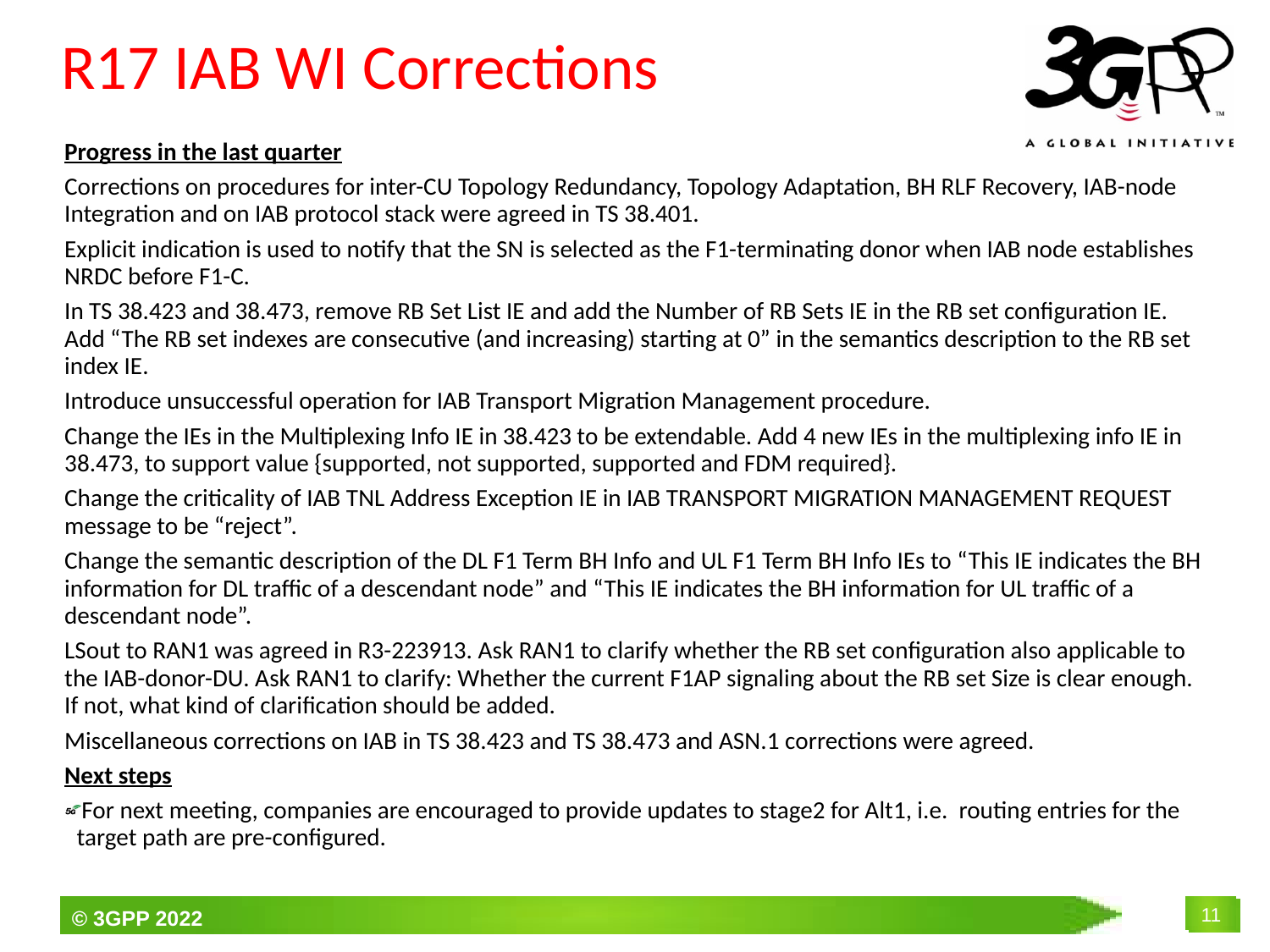

# R17 IAB WI Corrections
Progress in the last quarter
Corrections on procedures for inter-CU Topology Redundancy, Topology Adaptation, BH RLF Recovery, IAB-node Integration and on IAB protocol stack were agreed in TS 38.401.
Explicit indication is used to notify that the SN is selected as the F1-terminating donor when IAB node establishes NRDC before F1-C.
In TS 38.423 and 38.473, remove RB Set List IE and add the Number of RB Sets IE in the RB set configuration IE. Add “The RB set indexes are consecutive (and increasing) starting at 0” in the semantics description to the RB set index IE.
Introduce unsuccessful operation for IAB Transport Migration Management procedure.
Change the IEs in the Multiplexing Info IE in 38.423 to be extendable. Add 4 new IEs in the multiplexing info IE in 38.473, to support value {supported, not supported, supported and FDM required}.
Change the criticality of IAB TNL Address Exception IE in IAB TRANSPORT MIGRATION MANAGEMENT REQUEST message to be “reject”.
Change the semantic description of the DL F1 Term BH Info and UL F1 Term BH Info IEs to “This IE indicates the BH information for DL traffic of a descendant node” and “This IE indicates the BH information for UL traffic of a descendant node”.
LSout to RAN1 was agreed in R3-223913. Ask RAN1 to clarify whether the RB set configuration also applicable to the IAB-donor-DU. Ask RAN1 to clarify: Whether the current F1AP signaling about the RB set Size is clear enough. If not, what kind of clarification should be added.
Miscellaneous corrections on IAB in TS 38.423 and TS 38.473 and ASN.1 corrections were agreed.
Next steps
For next meeting, companies are encouraged to provide updates to stage2 for Alt1, i.e.  routing entries for the target path are pre-configured.

11